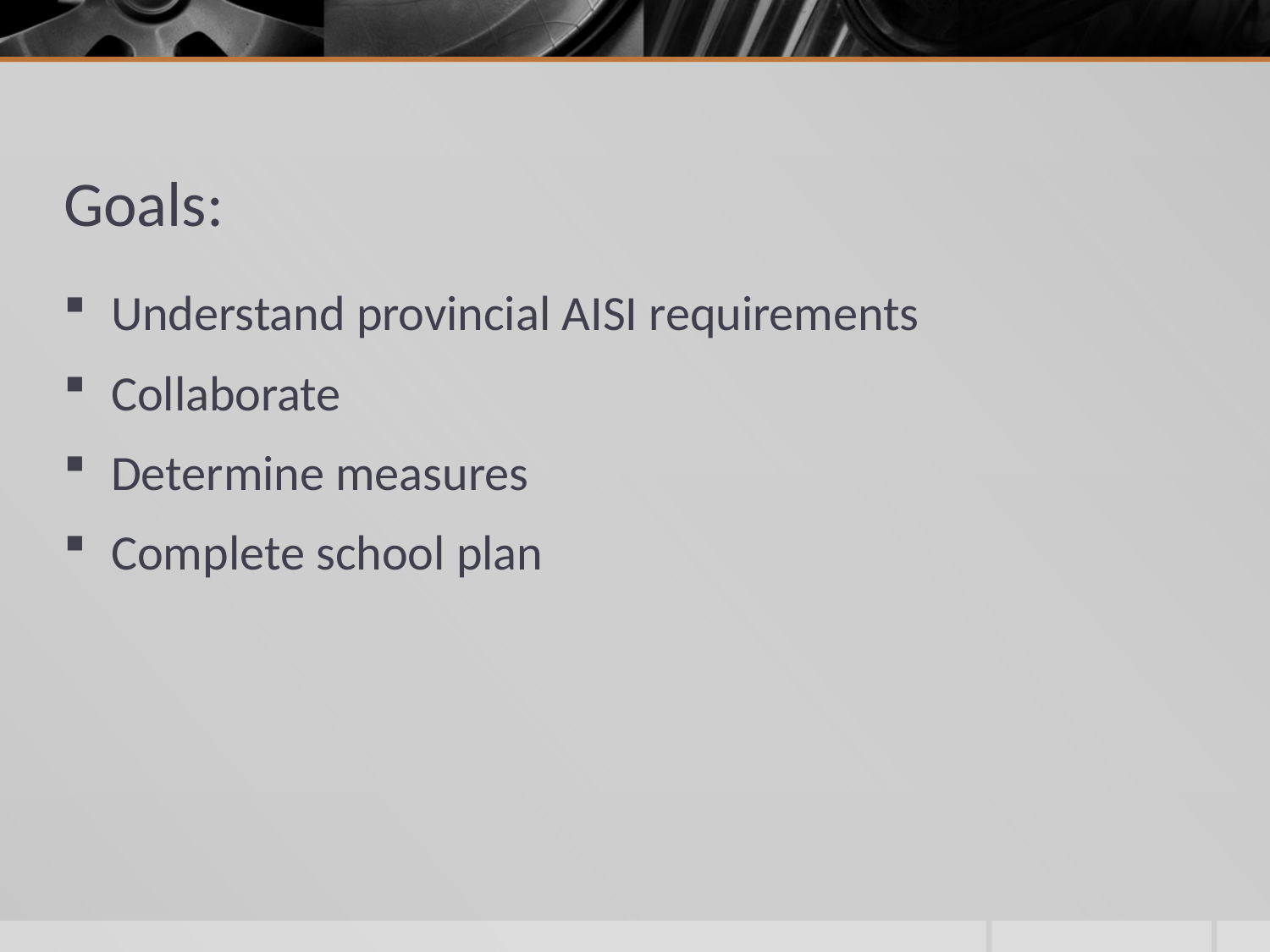

# Goals:
Understand provincial AISI requirements
Collaborate
Determine measures
Complete school plan